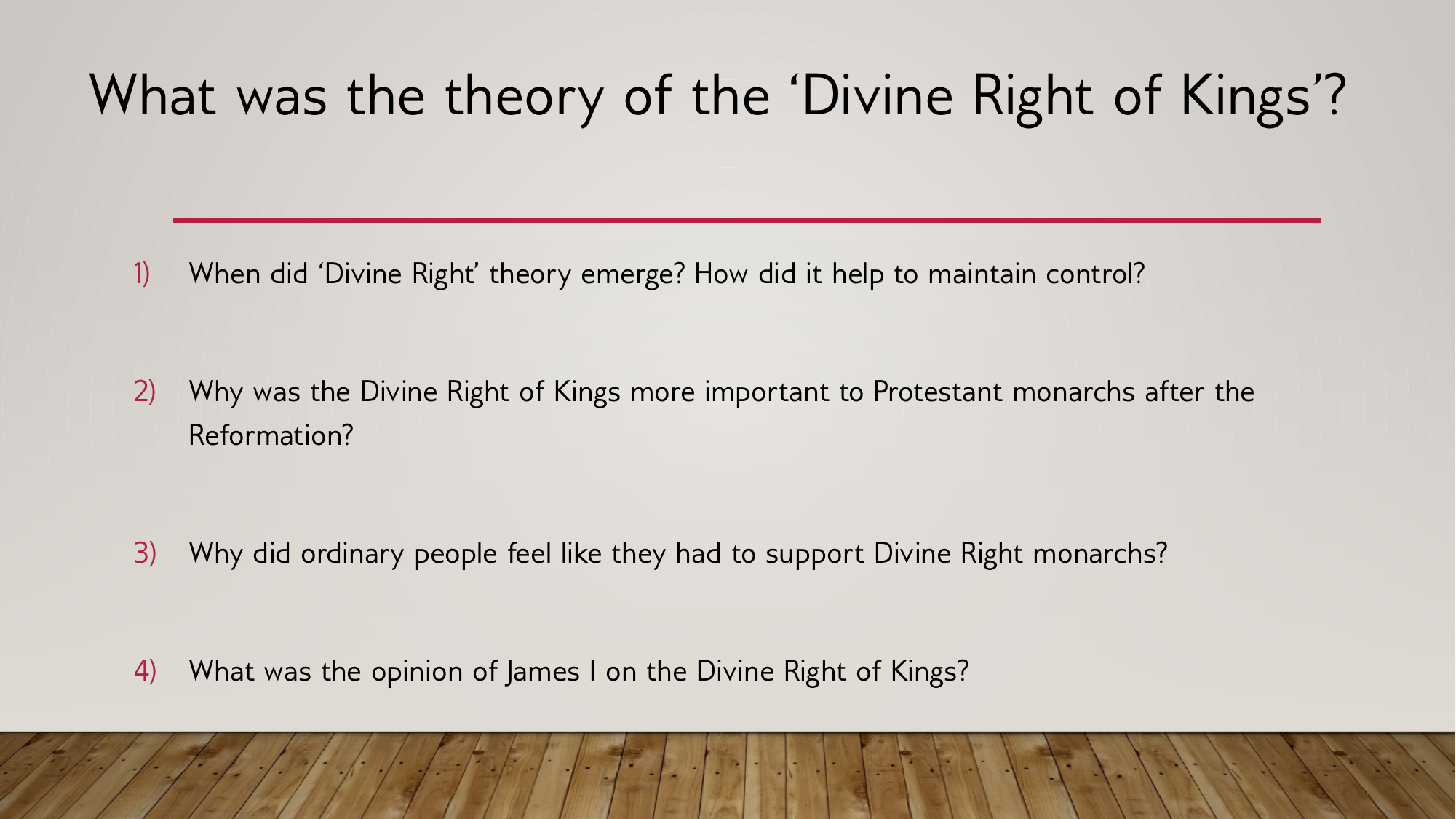

# What was the theory of the ‘Divine Right of Kings’?
When did ‘Divine Right’ theory emerge? How did it help to maintain control?

Why was the Divine Right of Kings more important to Protestant monarchs after the Reformation?

Why did ordinary people feel like they had to support Divine Right monarchs?

What was the opinion of James I on the Divine Right of Kings?